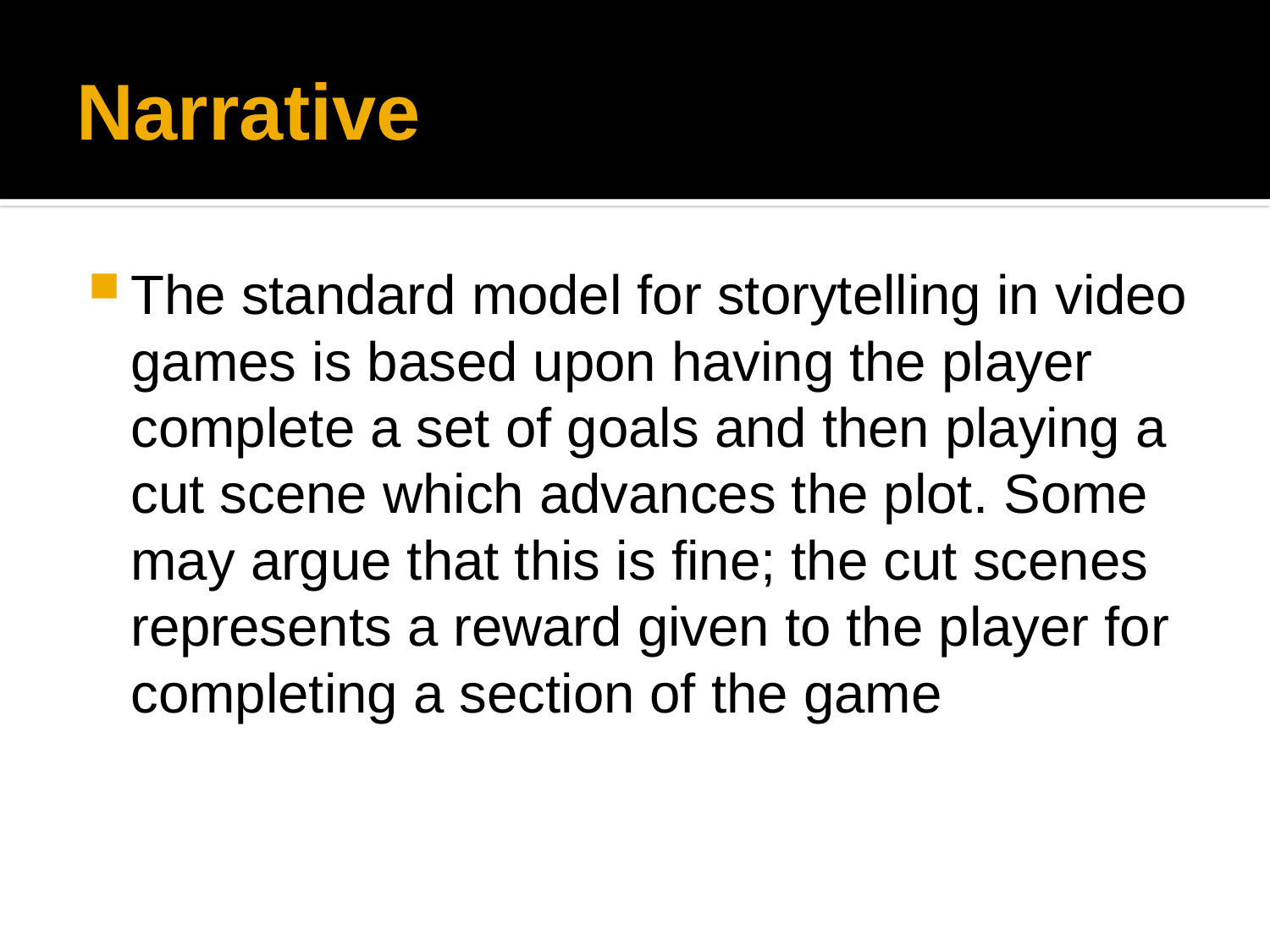

# Narrative
The standard model for storytelling in video games is based upon having the player complete a set of goals and then playing a cut scene which advances the plot. Some may argue that this is fine; the cut scenes represents a reward given to the player for completing a section of the game